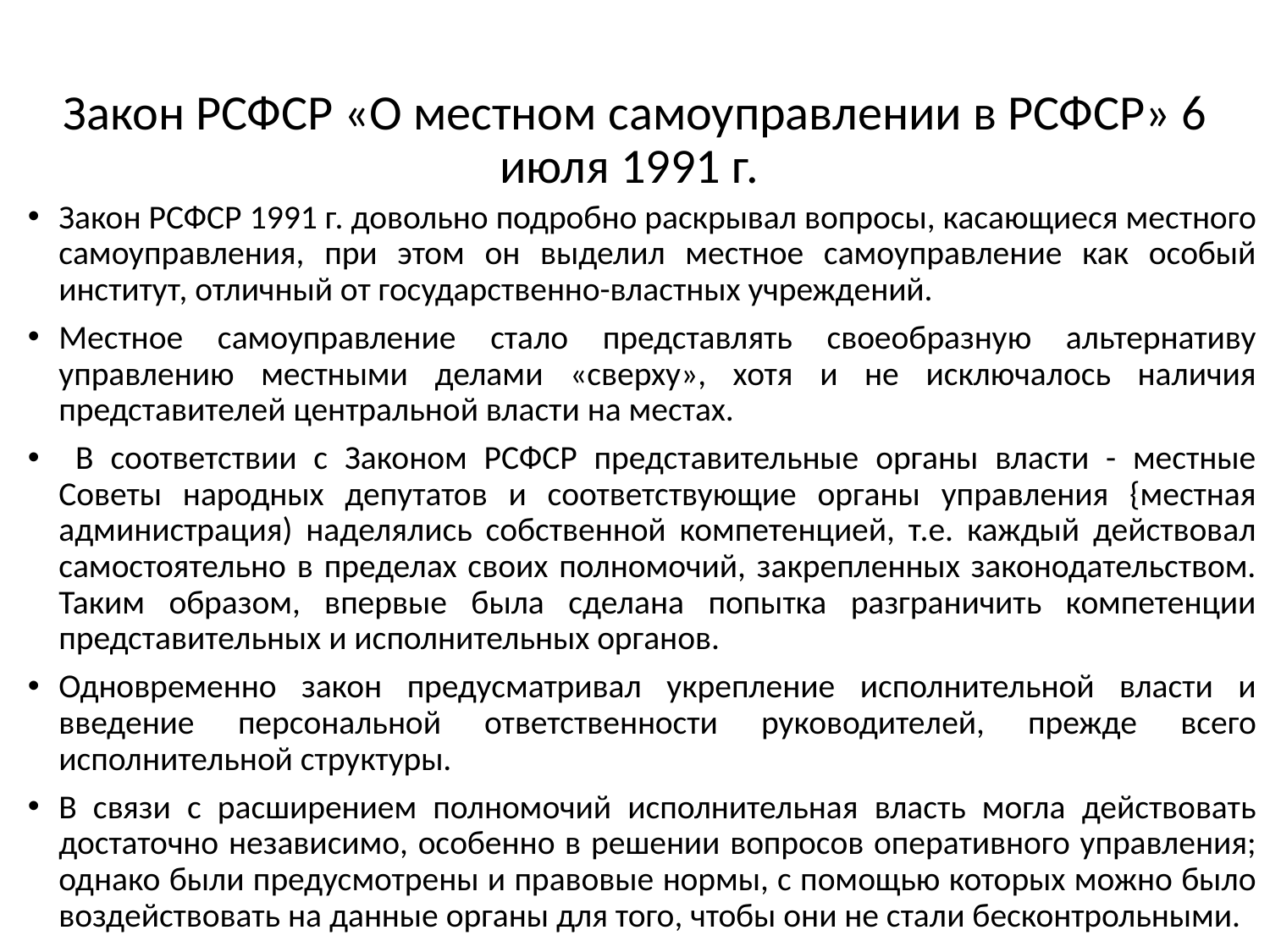

# Закон РСФСР «О местном самоуправлении в РСФСР» 6 июля 1991 г.
Закон РСФСР 1991 г. довольно подробно раскрывал вопросы, касающиеся местного самоуправления, при этом он выделил местное самоуправление как особый институт, отличный от государственно-властных учреждений.
Местное самоуправление стало представлять своеобразную альтернативу управлению местными делами «сверху», хотя и не исключалось наличия представителей центральной власти на местах.
 В соответствии с Законом РСФСР представительные органы власти - местные Советы народных депутатов и соответствующие органы управления {местная администрация) наделялись собственной компетенцией, т.е. каждый действовал самостоятельно в пределах своих полномочий, закрепленных законодательством. Таким образом, впервые была сделана попытка разграничить компетенции представительных и исполнительных органов.
Одновременно закон предусматривал укрепление исполнительной власти и введение персональной ответственности руководителей, прежде всего исполнительной структуры.
В связи с расширением полномочий исполнительная власть могла действовать достаточно независимо, особенно в решении вопросов оперативного управления; однако были предусмотрены и правовые нормы, с помощью которых можно было воздействовать на данные органы для того, чтобы они не стали бесконтрольными.